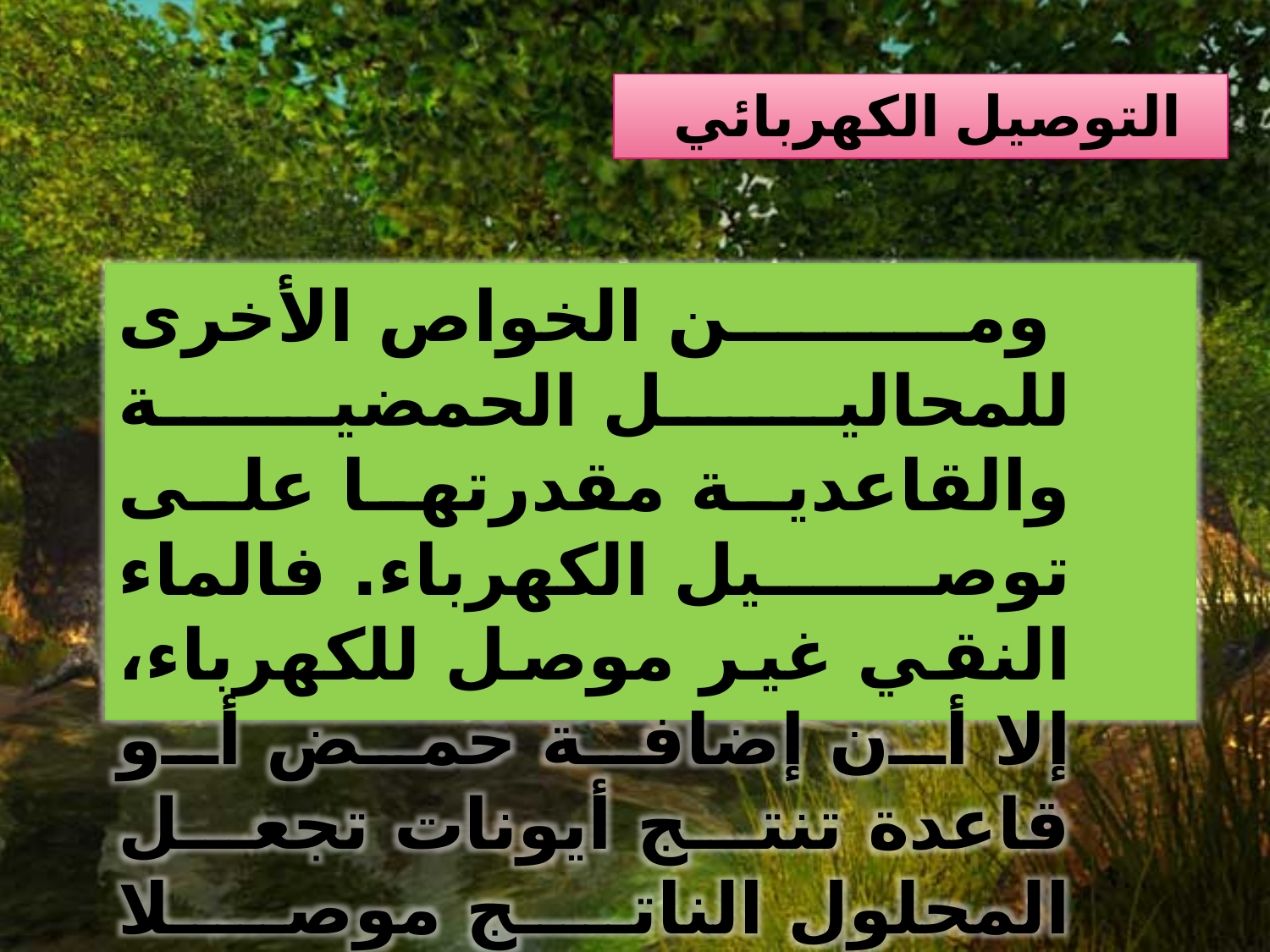

# التوصيل الكهربائي
     ومن الخواص الأخرى للمحاليل الحمضية والقاعدية مقدرتها على توصيل الكهرباء. فالماء النقي غير موصل للكهرباء، إلا أن إضافة حمض أو قاعدة تنتج أيونات تجعل المحلول الناتج موصلا للكهرباء.